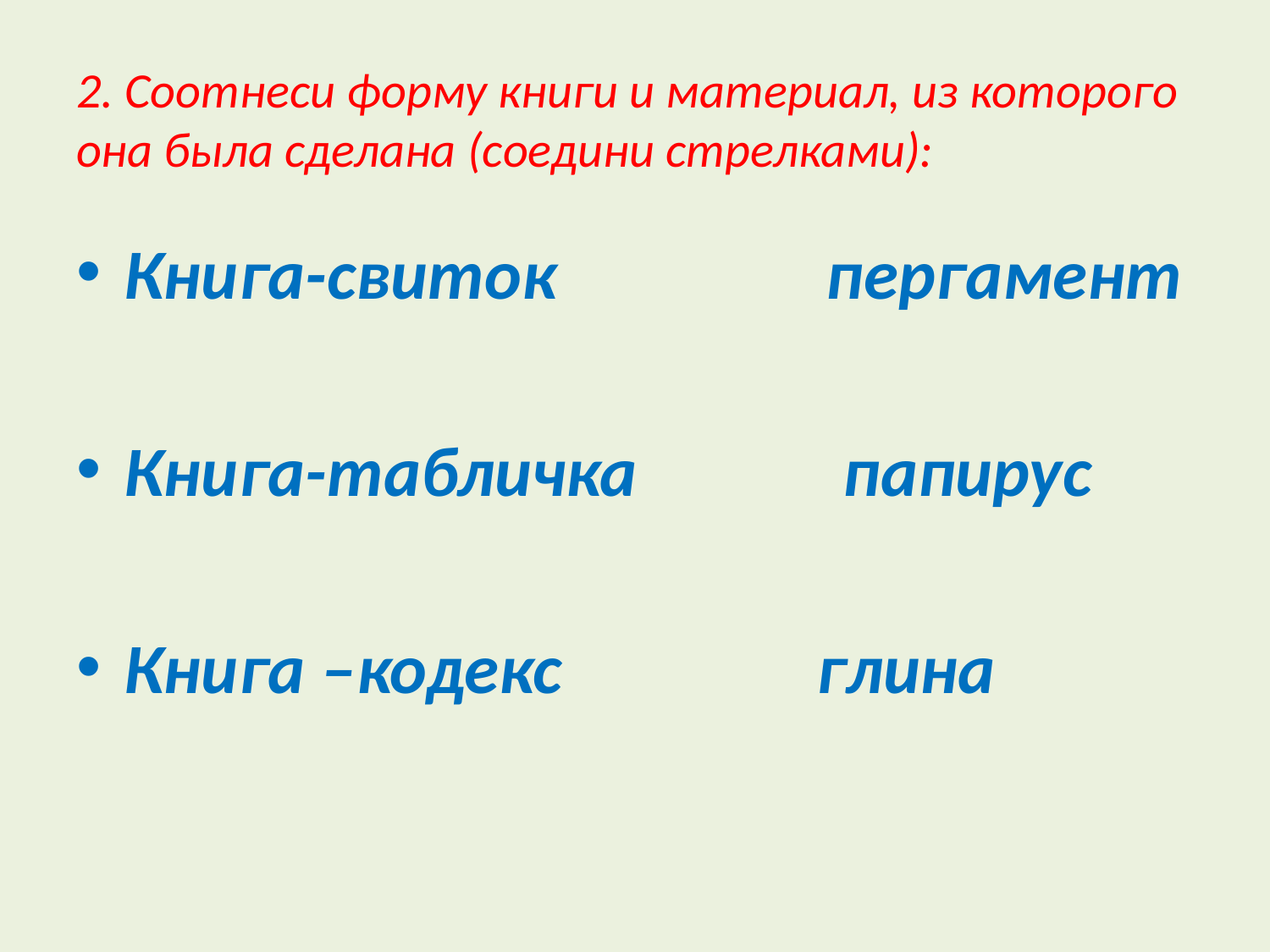

# 2. Соотнеси форму книги и материал, из которого она была сделана (соедини стрелками):
Книга-свиток                 пергамент

Книга-табличка             папирус

Книга –кодекс                глина